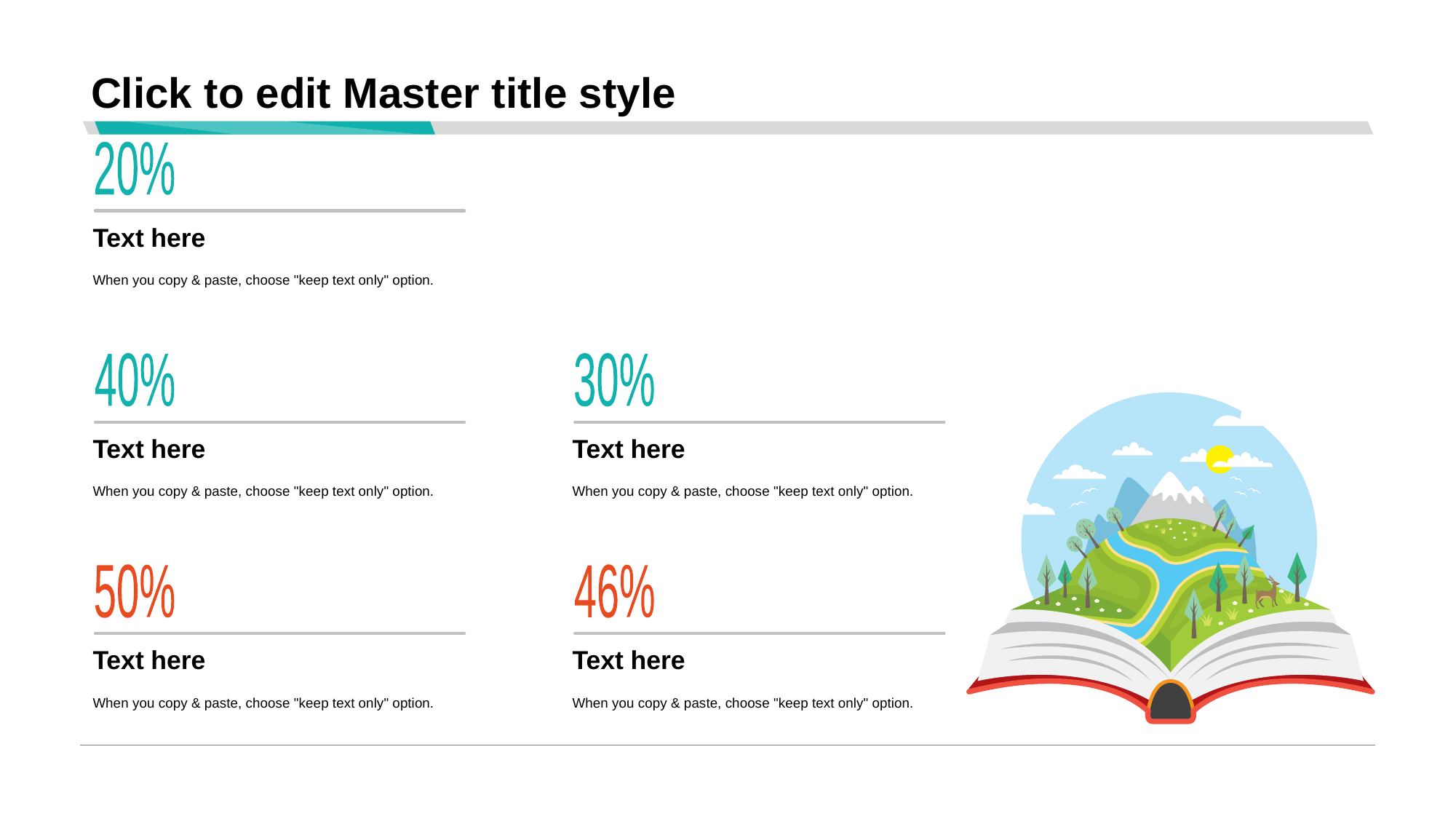

# Click to edit Master title style
20%
Text here
When you copy & paste, choose "keep text only" option.
40%
Text here
When you copy & paste, choose "keep text only" option.
30%
Text here
When you copy & paste, choose "keep text only" option.

50%
Text here
When you copy & paste, choose "keep text only" option.
46%
Text here
When you copy & paste, choose "keep text only" option.
17